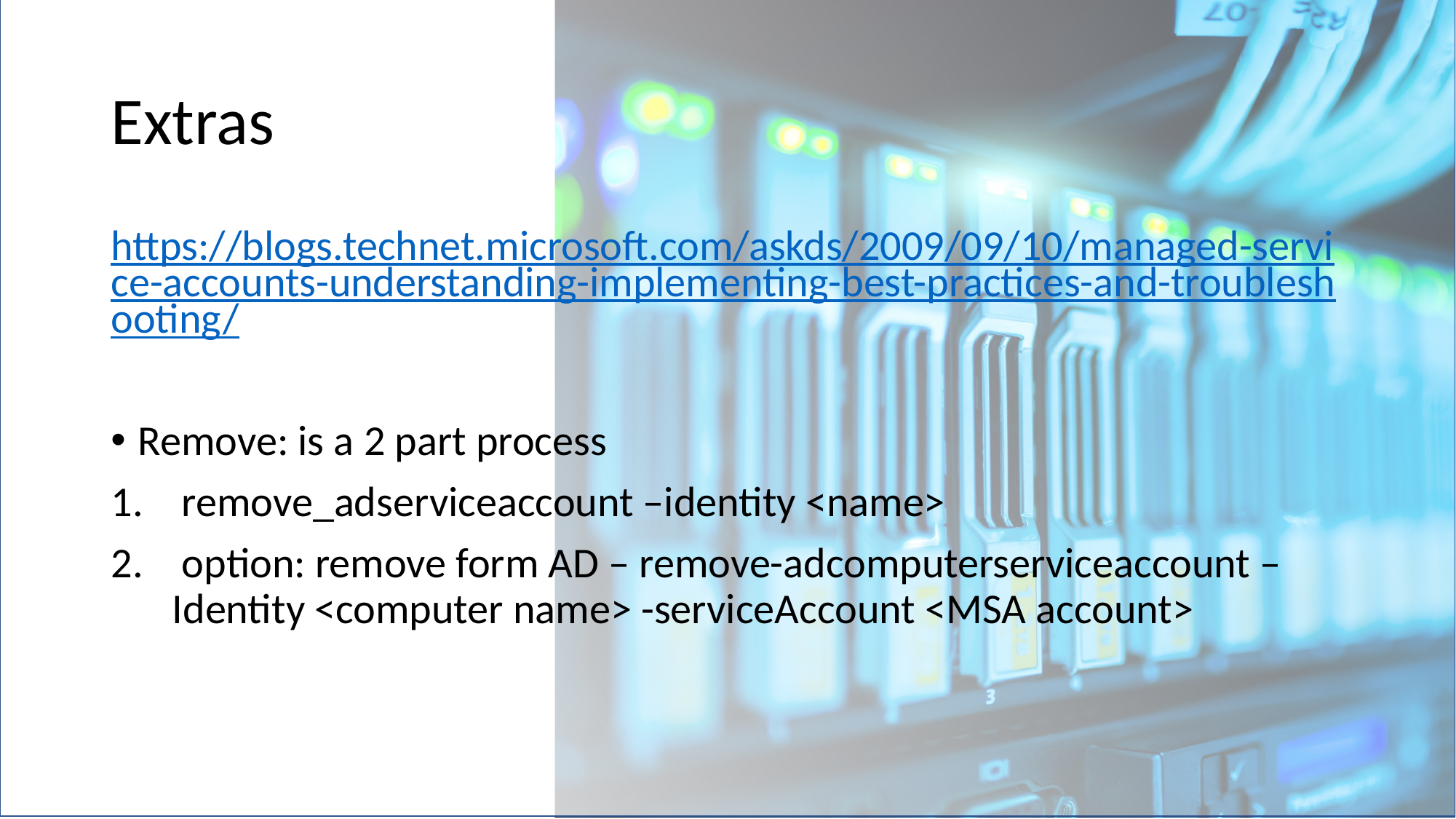

# Extras
https://blogs.technet.microsoft.com/askds/2009/09/10/managed-service-accounts-understanding-implementing-best-practices-and-troubleshooting/

Remove: is a 2 part process
 remove_adserviceaccount –identity <name>
 option: remove form AD – remove-adcomputerserviceaccount –Identity <computer name> -serviceAccount <MSA account>